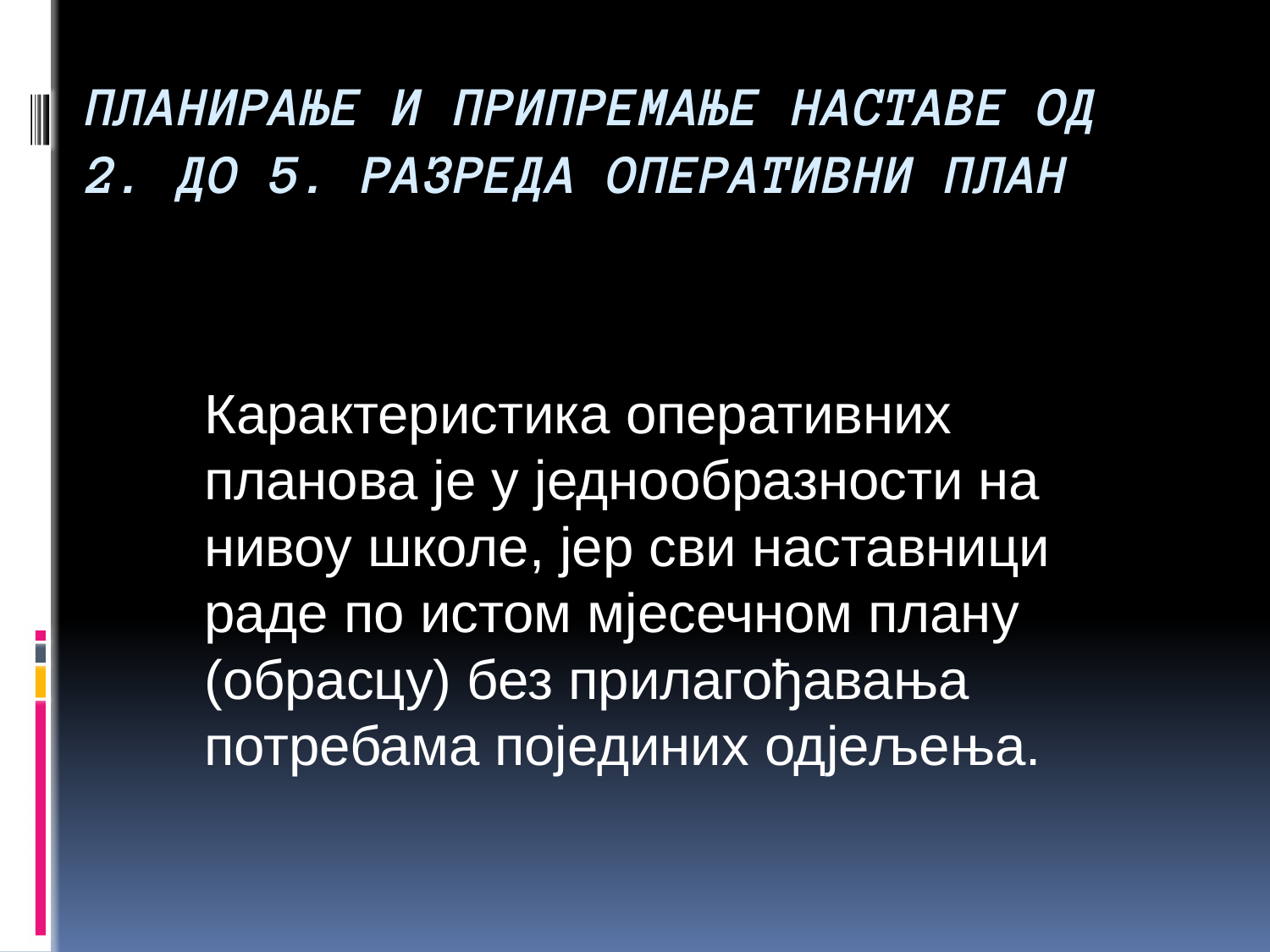

# Планирање и припремање наставе од 2. до 5. разреда оперативни план
Карактеристика оперативних планова је у једнообразности на нивоу школе, јер сви наставници раде по истом мјесечном плану (обрасцу) без прилагођавања потребама појединих одјељења.